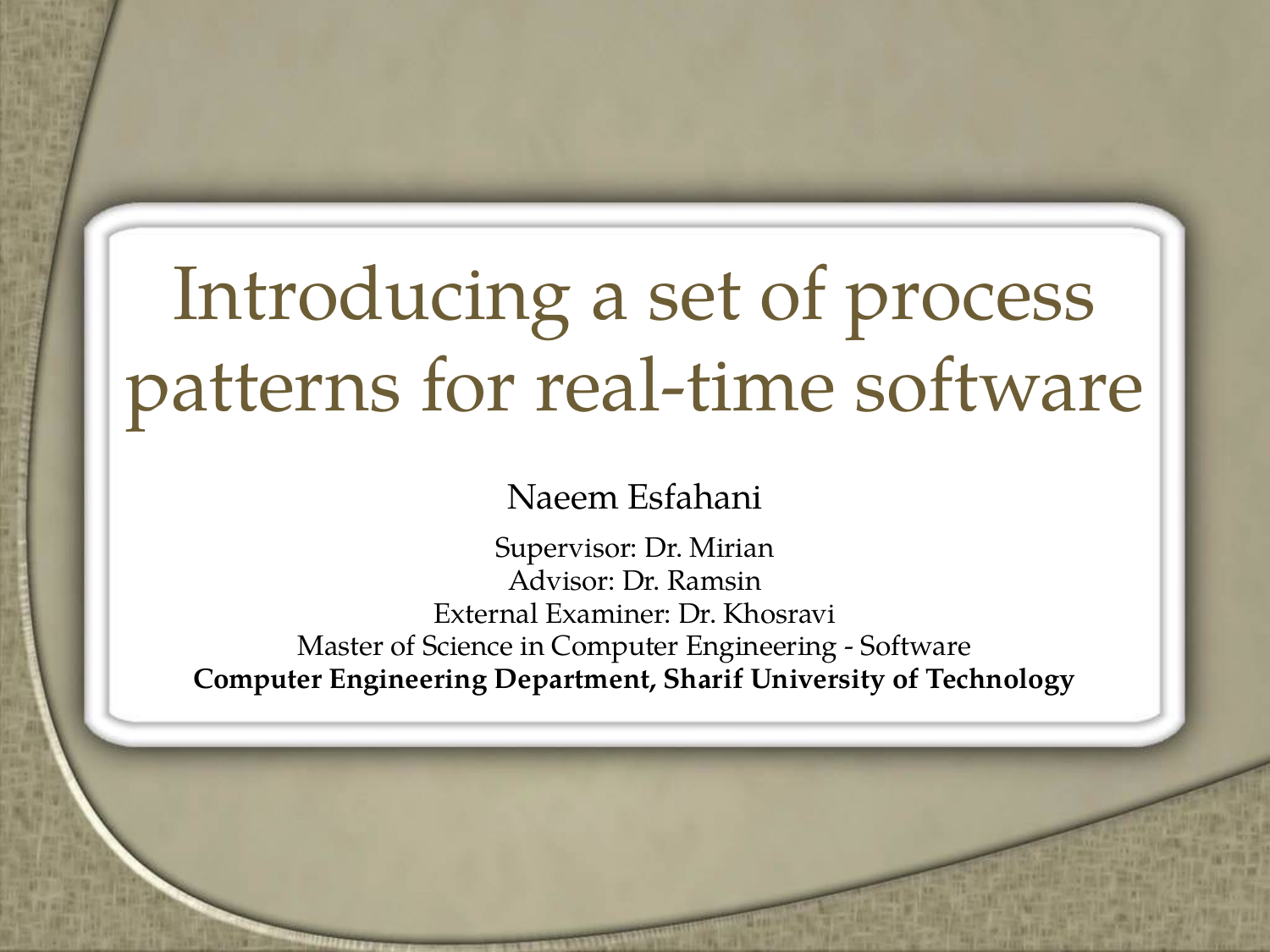

# Introducing a set of process patterns for real-time software
Naeem Esfahani

Supervisor: Dr. Mirian
Advisor: Dr. Ramsin
External Examiner: Dr. Khosravi
Master of Science in Computer Engineering - Software
Computer Engineering Department, Sharif University of Technology